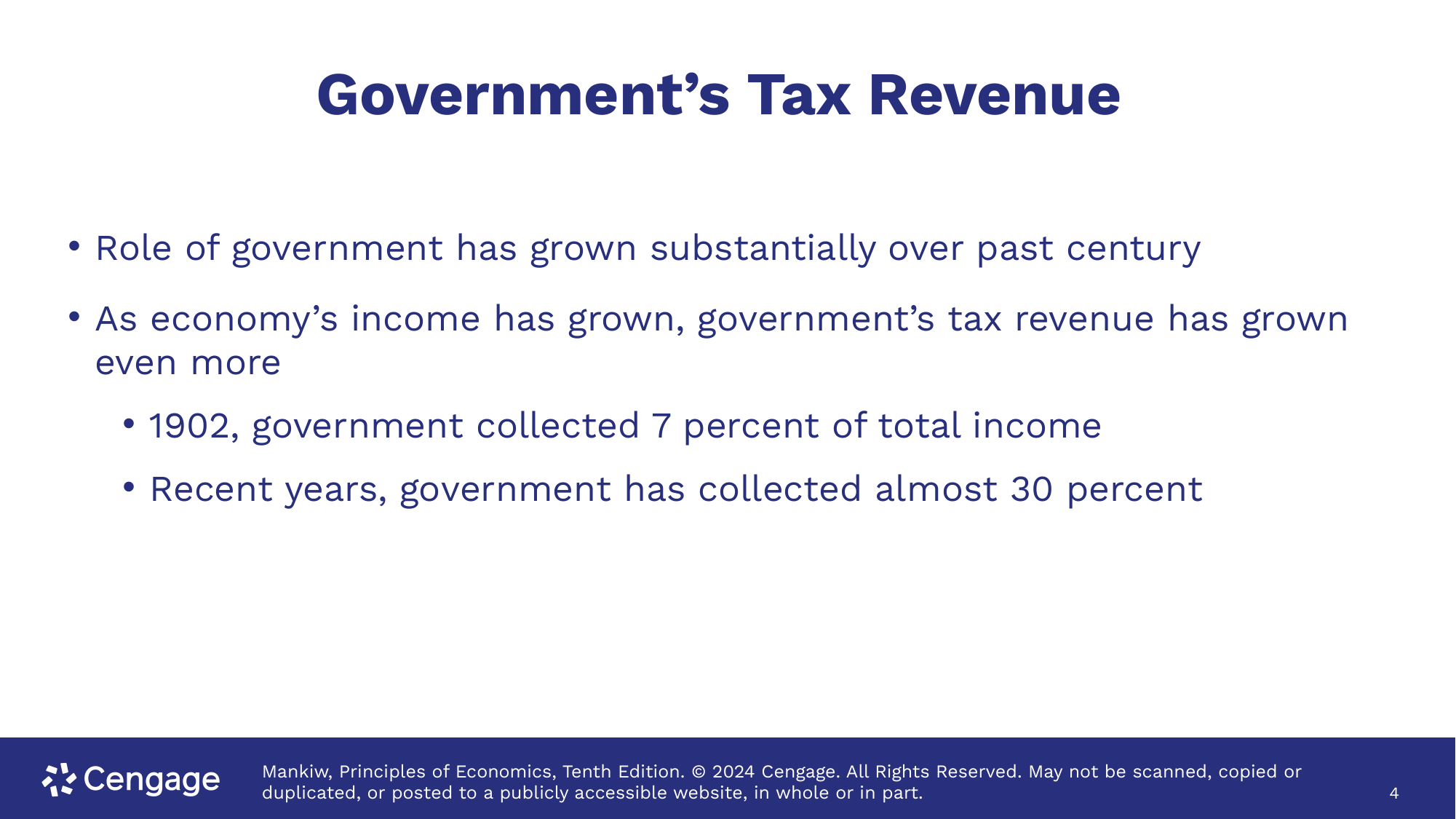

# Government’s Tax Revenue
Role of government has grown substantially over past century
As economy’s income has grown, government’s tax revenue has grown even more
1902, government collected 7 percent of total income
Recent years, government has collected almost 30 percent